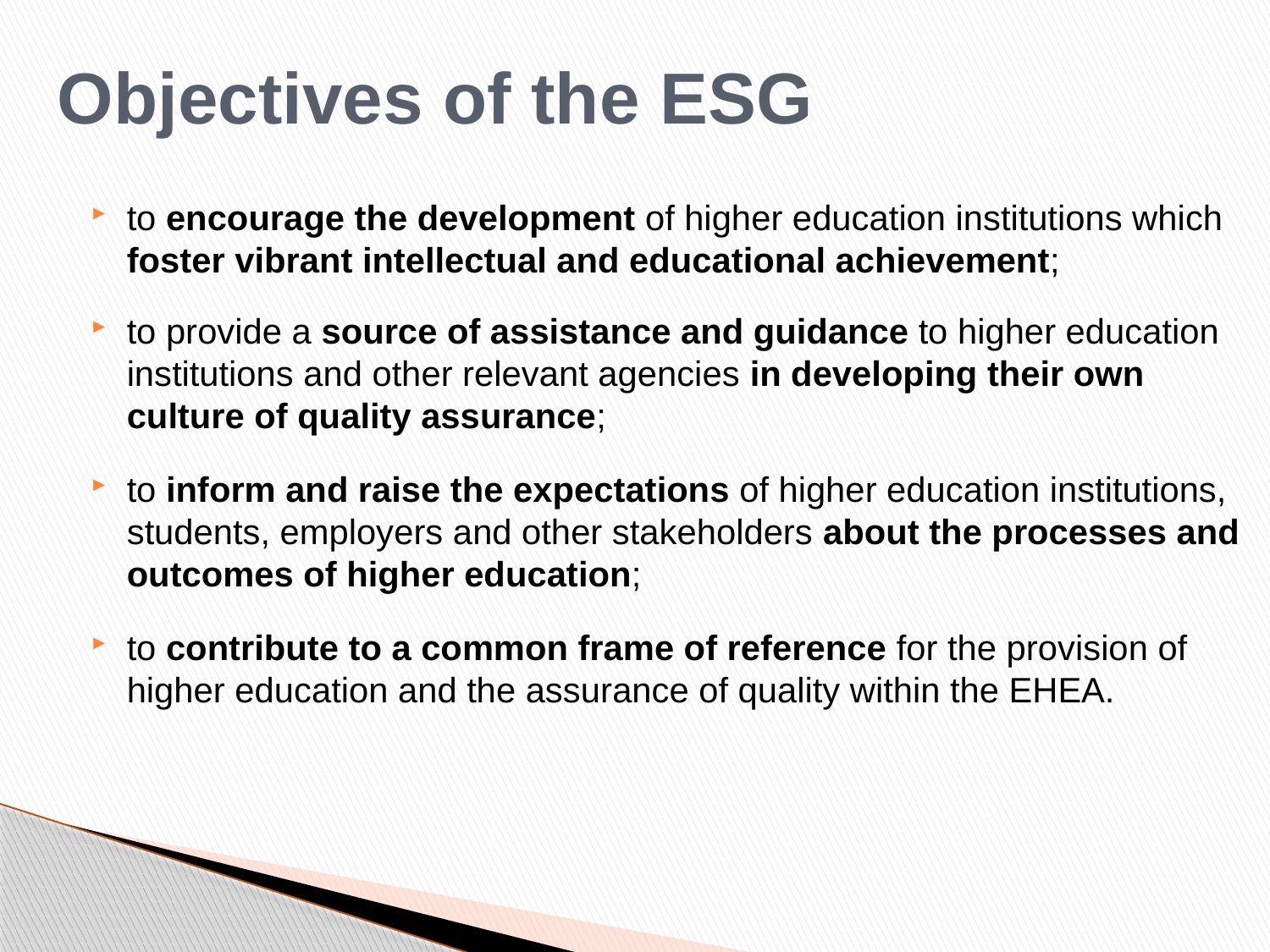

# Objectives of the ESG

to encourage the development of higher education institutions which foster vibrant intellectual and educational achievement;

to provide a source of assistance and guidance to higher education institutions and other relevant agencies in developing their own culture of quality assurance;

to inform and raise the expectations of higher education institutions, students, employers and other stakeholders about the processes and outcomes of higher education;

to contribute to a common frame of reference for the provision of higher education and the assurance of quality within the EHEA.